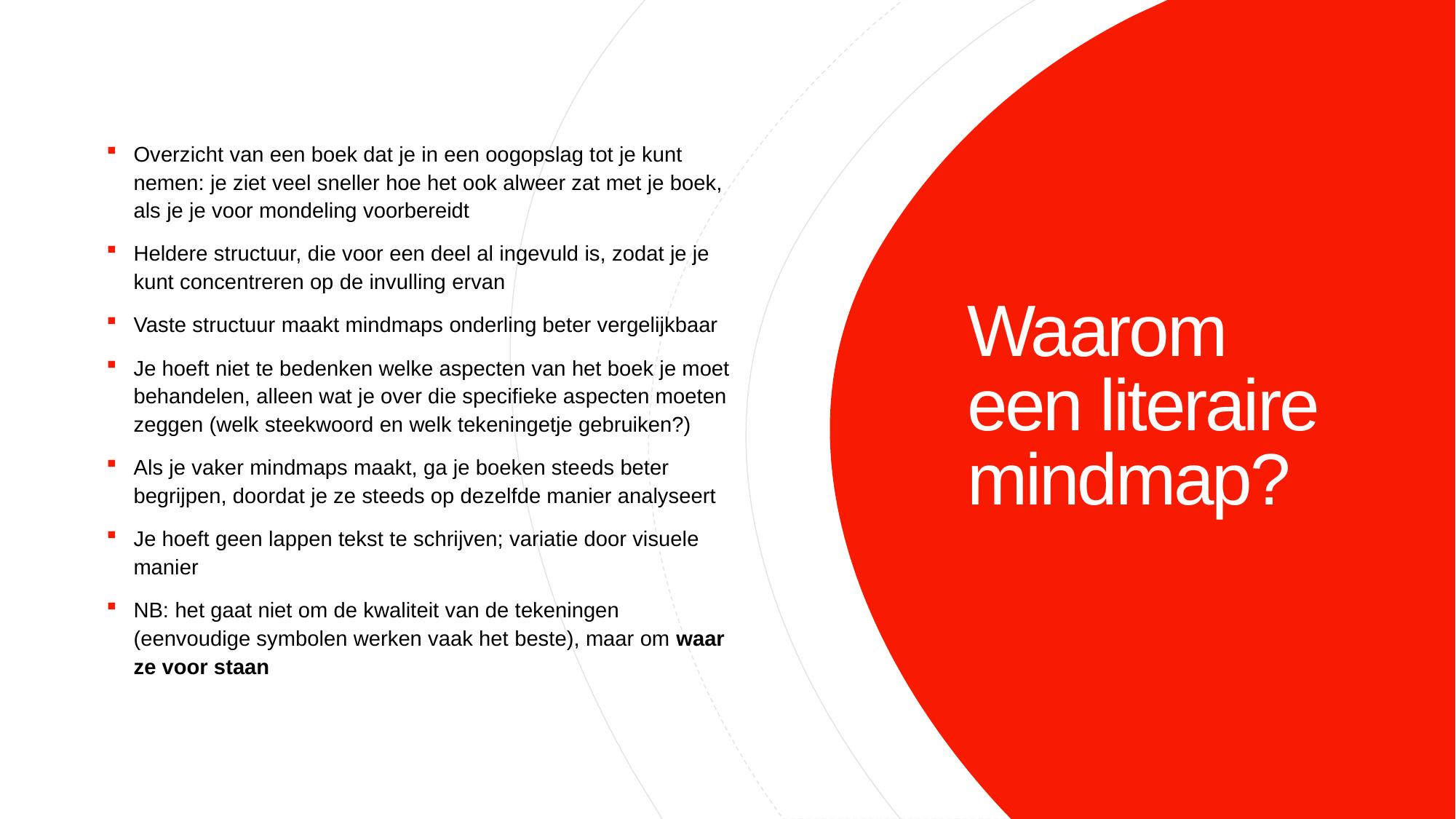

Overzicht van een boek dat je in een oogopslag tot je kunt nemen: je ziet veel sneller hoe het ook alweer zat met je boek, als je je voor mondeling voorbereidt
Heldere structuur, die voor een deel al ingevuld is, zodat je je kunt concentreren op de invulling ervan
Vaste structuur maakt mindmaps onderling beter vergelijkbaar
Je hoeft niet te bedenken welke aspecten van het boek je moet behandelen, alleen wat je over die specifieke aspecten moeten zeggen (welk steekwoord en welk tekeningetje gebruiken?)
Als je vaker mindmaps maakt, ga je boeken steeds beter begrijpen, doordat je ze steeds op dezelfde manier analyseert
Je hoeft geen lappen tekst te schrijven; variatie door visuele manier
NB: het gaat niet om de kwaliteit van de tekeningen (eenvoudige symbolen werken vaak het beste), maar om waar ze voor staan
# Waarom een literaire mindmap?